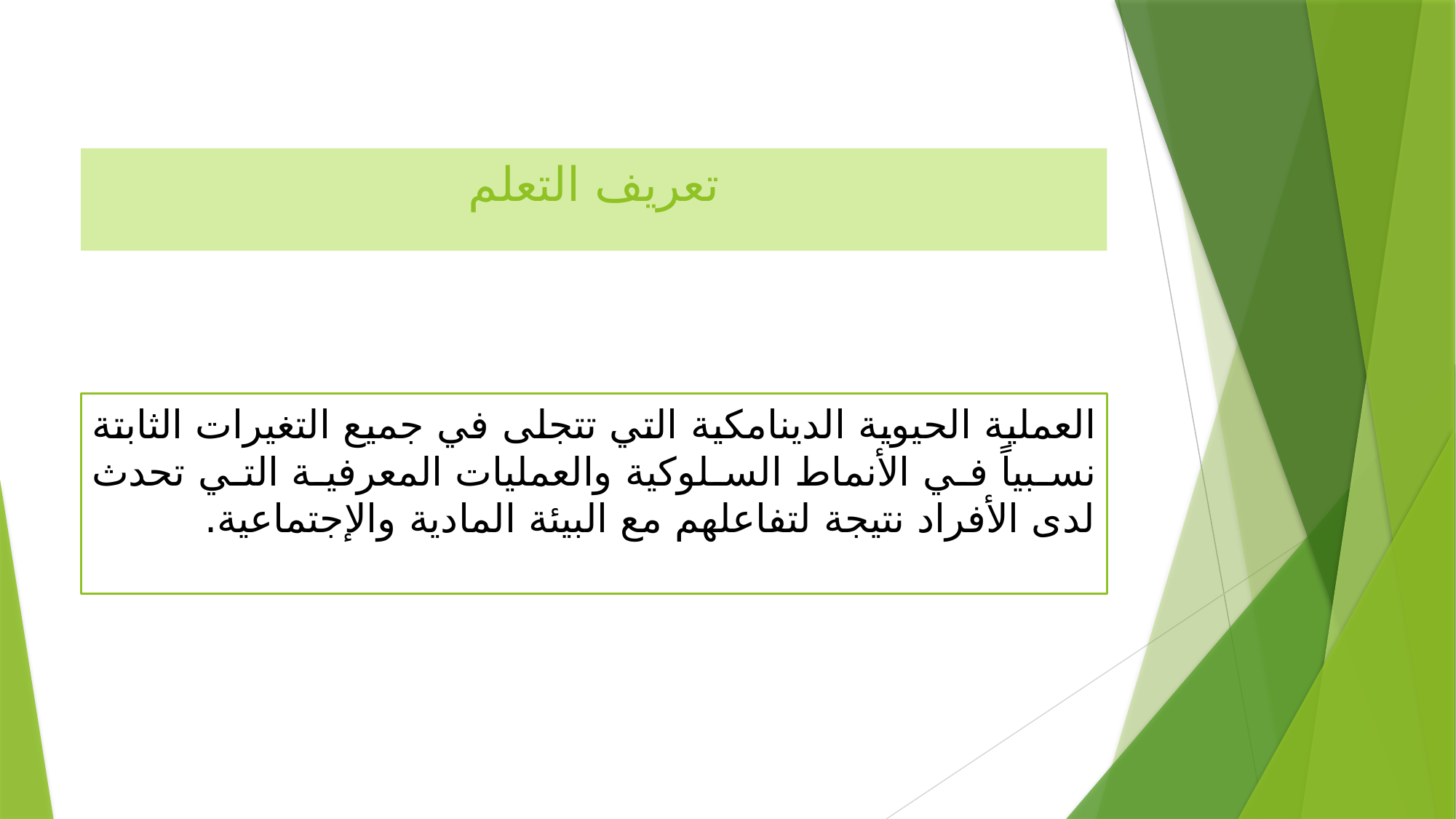

# تعريف التعلم
العملية الحيوية الدينامكية التي تتجلى في جميع التغيرات الثابتة نسبياً في الأنماط السلوكية والعمليات المعرفية التي تحدث لدى الأفراد نتيجة لتفاعلهم مع البيئة المادية والإجتماعية.